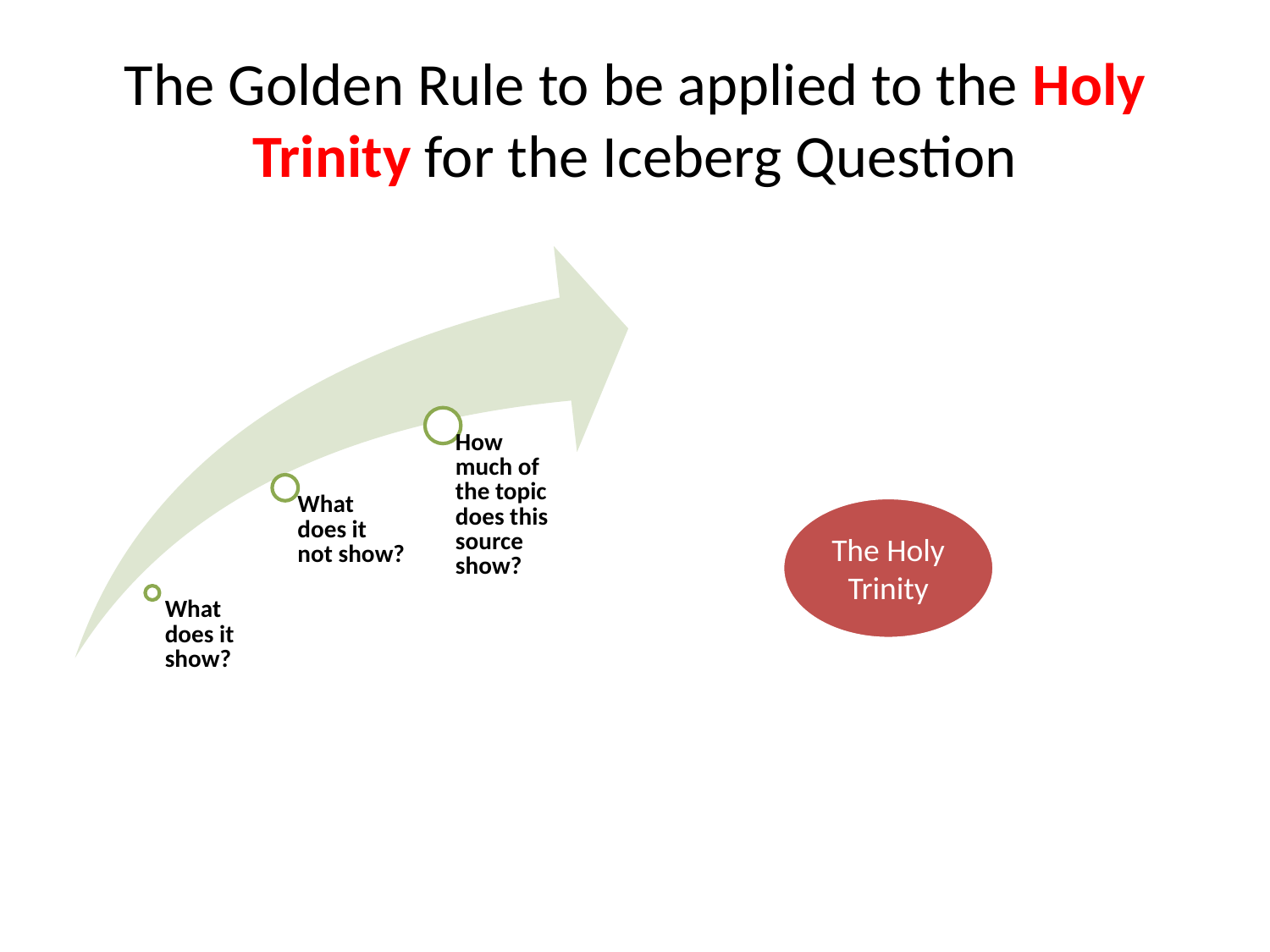

# The Golden Rule to be applied to the Holy Trinity for the Iceberg Question
What does it show?
What does it not show?
How much of the topic does this source show?
The Holy Trinity